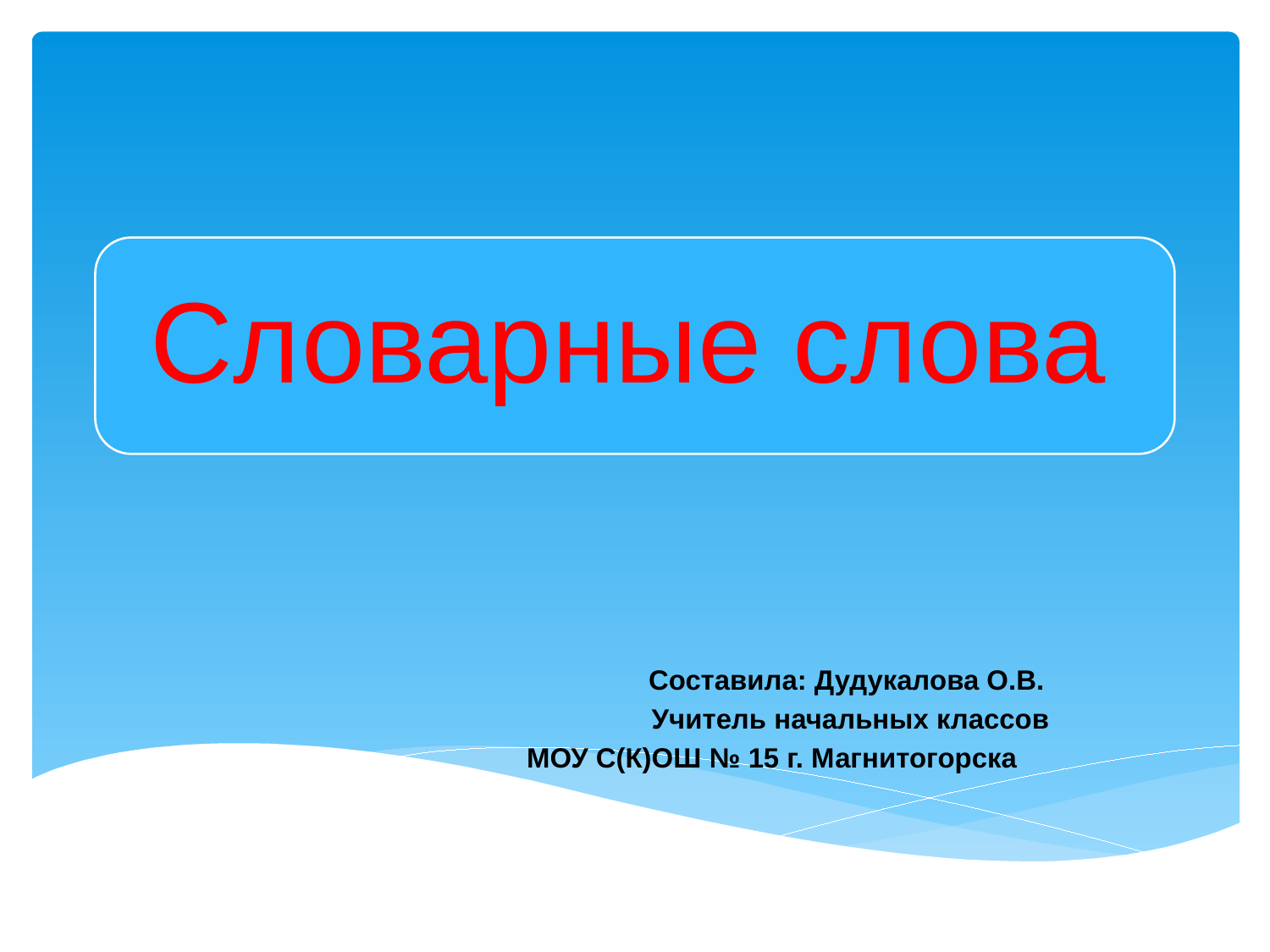

Словарные слова
                   Составила: Дудукалова О.В.
                    Учитель начальных классов
МОУ С(К)ОШ № 15 г. Магнитогорска